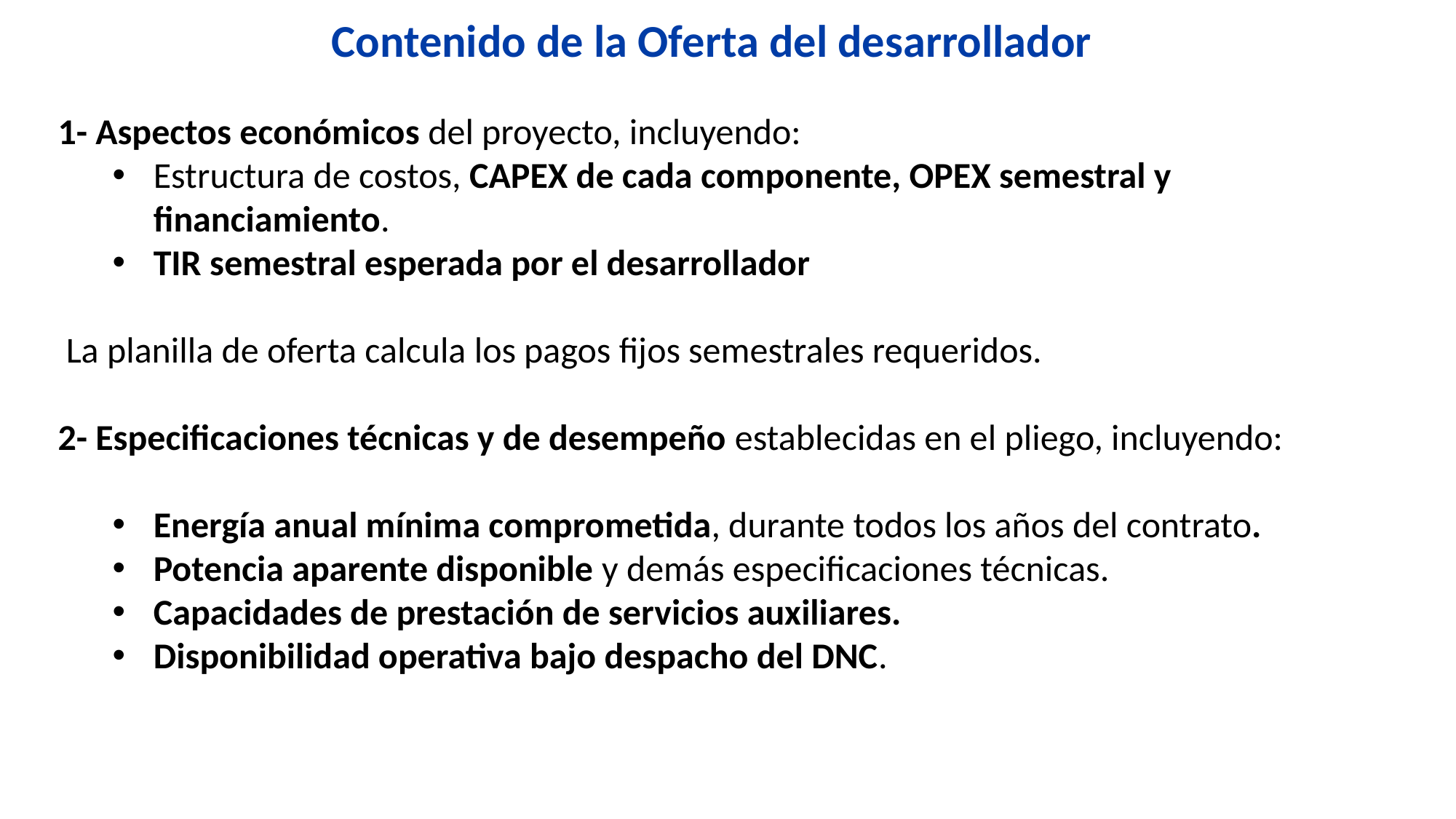

Contenido de la Oferta del desarrollador
1- Aspectos económicos del proyecto, incluyendo:
Estructura de costos, CAPEX de cada componente, OPEX semestral y financiamiento.
TIR semestral esperada por el desarrollador

 La planilla de oferta calcula los pagos fijos semestrales requeridos.

2- Especificaciones técnicas y de desempeño establecidas en el pliego, incluyendo:

Energía anual mínima comprometida, durante todos los años del contrato.
Potencia aparente disponible y demás especificaciones técnicas.
Capacidades de prestación de servicios auxiliares.
Disponibilidad operativa bajo despacho del DNC.